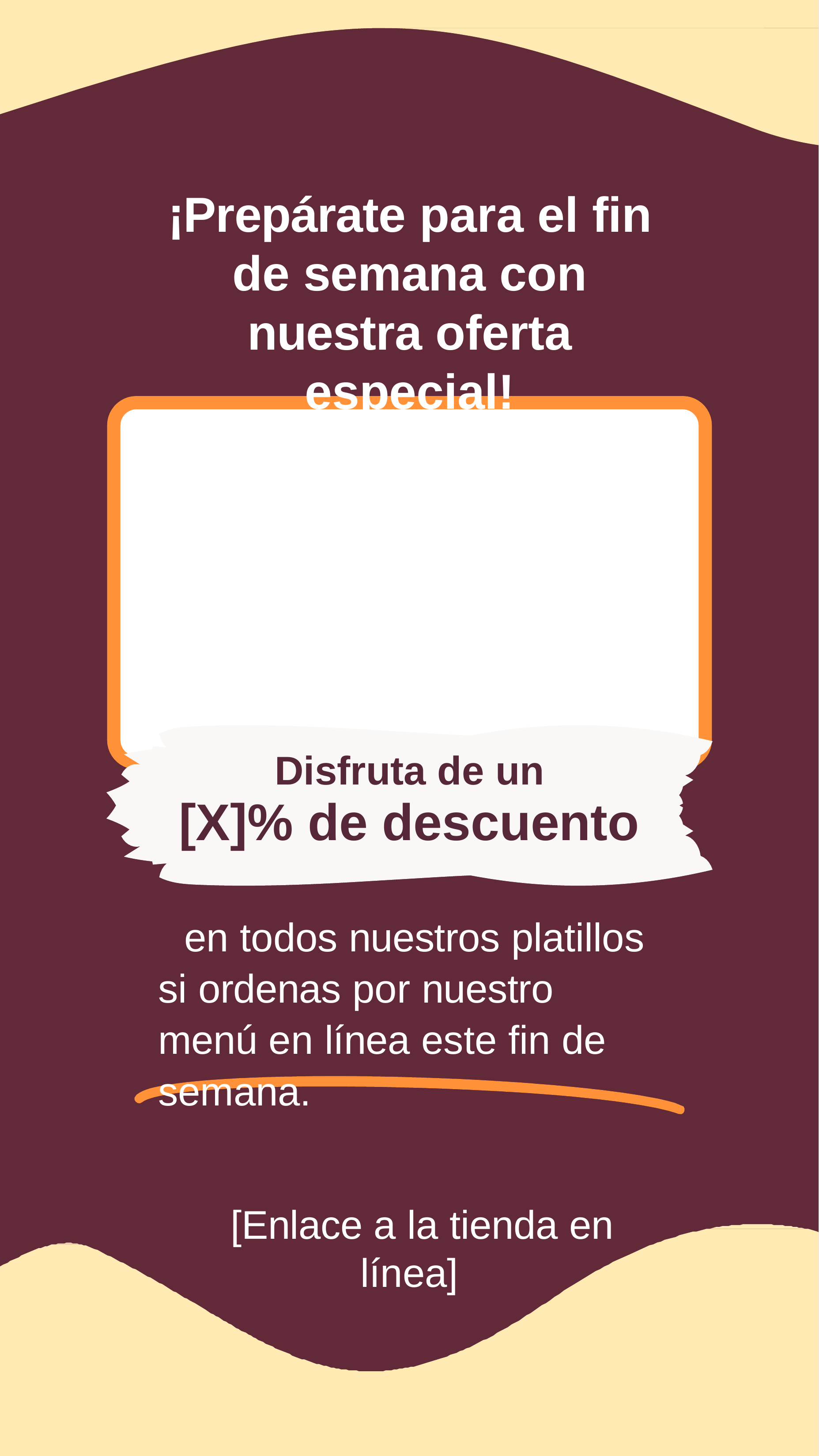

¡Prepárate para el fin de semana con nuestra oferta especial!

Disfruta de un
[X]% de descuento
en todos nuestros platillos si ordenas por nuestro menú en línea este fin de semana.

[Enlace a la tienda en línea]